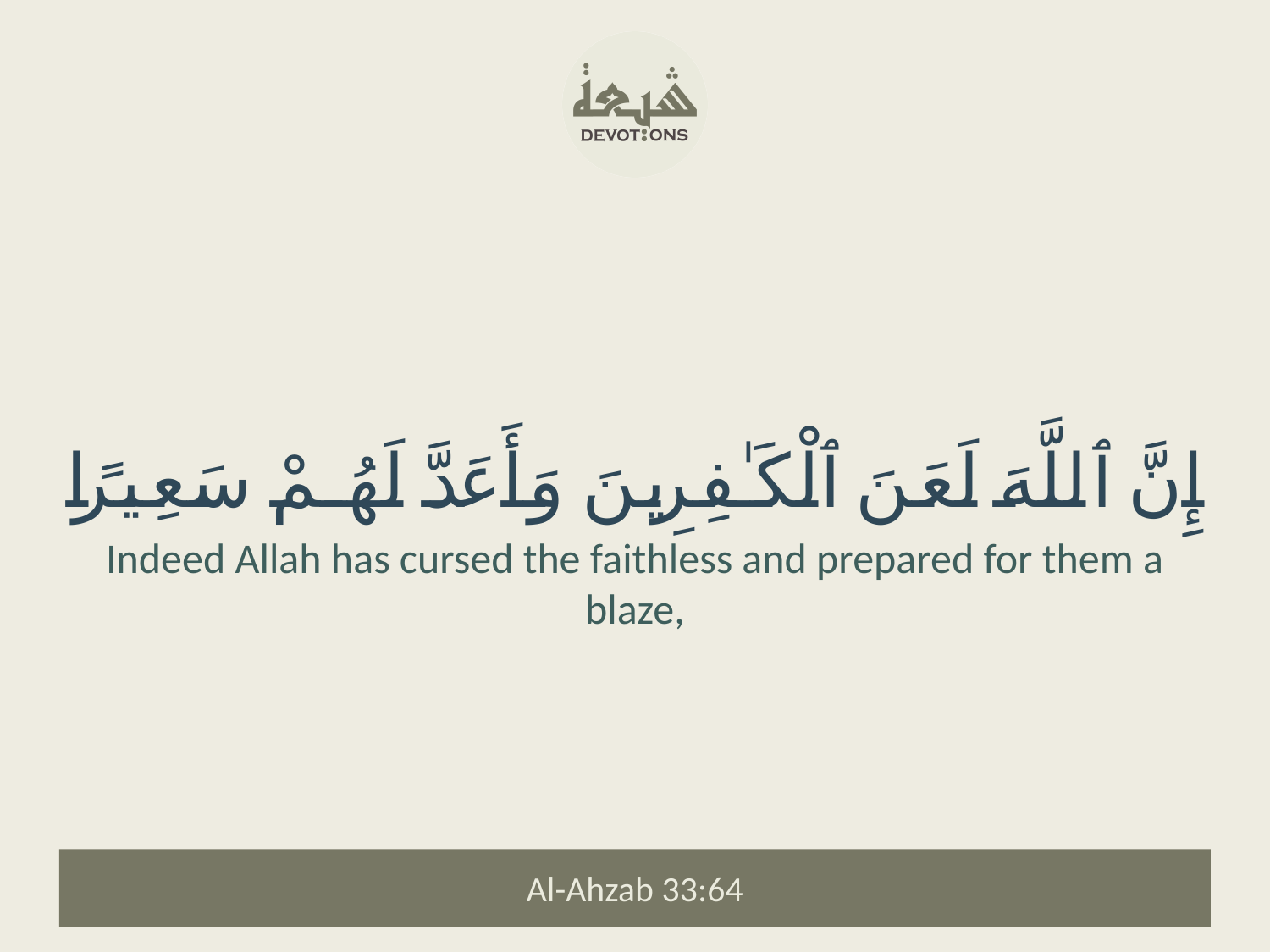

إِنَّ ٱللَّهَ لَعَنَ ٱلْكَـٰفِرِينَ وَأَعَدَّ لَهُمْ سَعِيرًا
Indeed Allah has cursed the faithless and prepared for them a blaze,
Al-Ahzab 33:64